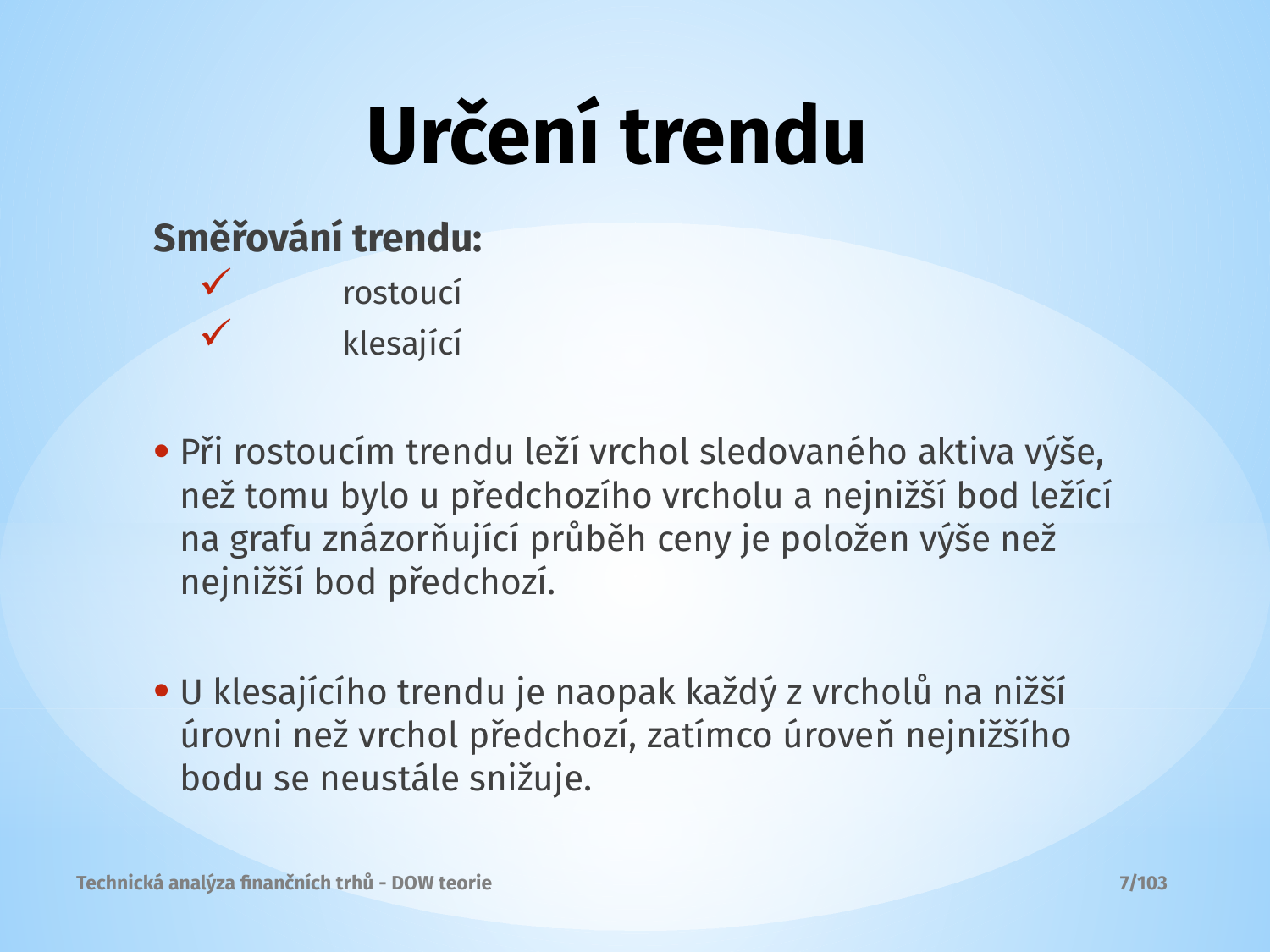

# Určení trendu
Směřování trendu:
 	rostoucí
	klesající

Při rostoucím trendu leží vrchol sledovaného aktiva výše, než tomu bylo u předchozího vrcholu a nejnižší bod ležící na grafu znázorňující průběh ceny je položen výše než nejnižší bod předchozí.

U klesajícího trendu je naopak každý z vrcholů na nižší úrovni než vrchol předchozí, zatímco úroveň nejnižšího bodu se neustále snižuje.
Technická analýza finančních trhů - DOW teorie					      7/103